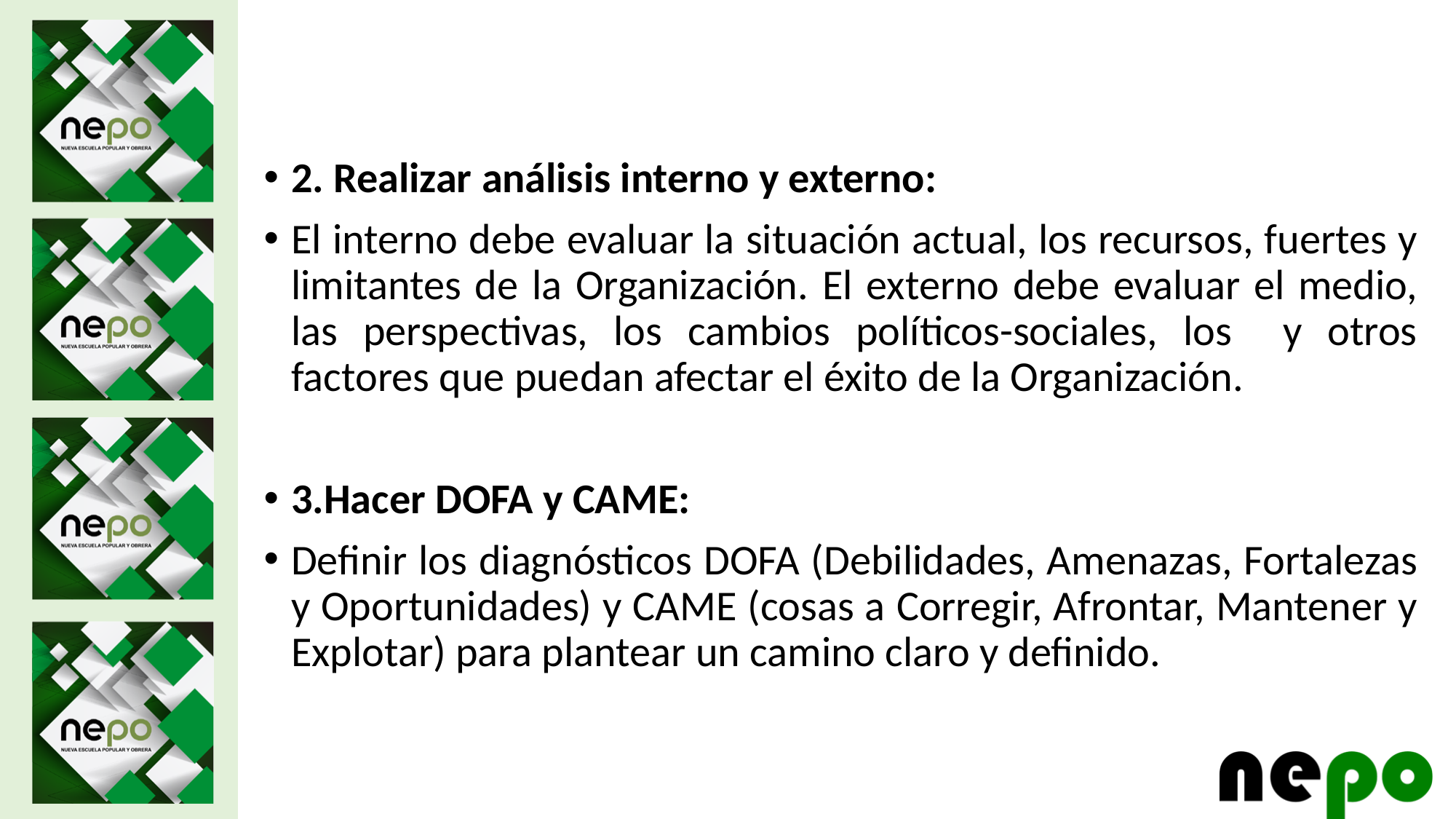

2. Realizar análisis interno y externo:
El interno debe evaluar la situación actual, los recursos, fuertes y limitantes de la Organización. El externo debe evaluar el medio, las perspectivas, los cambios políticos-sociales, los  y otros factores que puedan afectar el éxito de la Organización.

3.Hacer DOFA y CAME:
Definir los diagnósticos DOFA (Debilidades, Amenazas, Fortalezas y Oportunidades) y CAME (cosas a Corregir, Afrontar, Mantener y Explotar) para plantear un camino claro y definido.